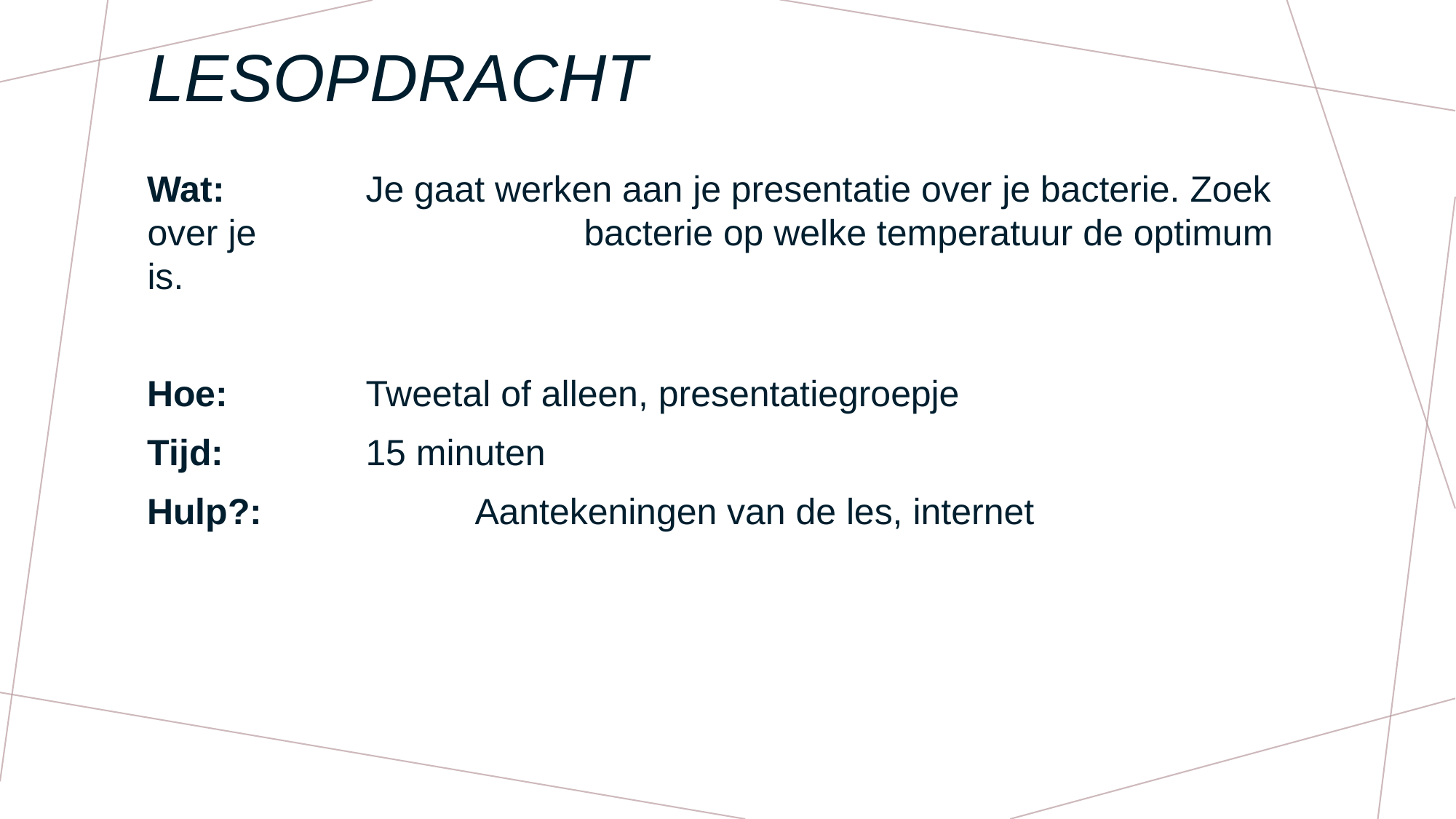

# Lesopdracht
Wat: 		Je gaat werken aan je presentatie over je bacterie. Zoek over je 			bacterie op welke temperatuur de optimum is.

Hoe: 		Tweetal of alleen, presentatiegroepje
Tijd: 		15 minuten
Hulp?:  		Aantekeningen van de les, internet